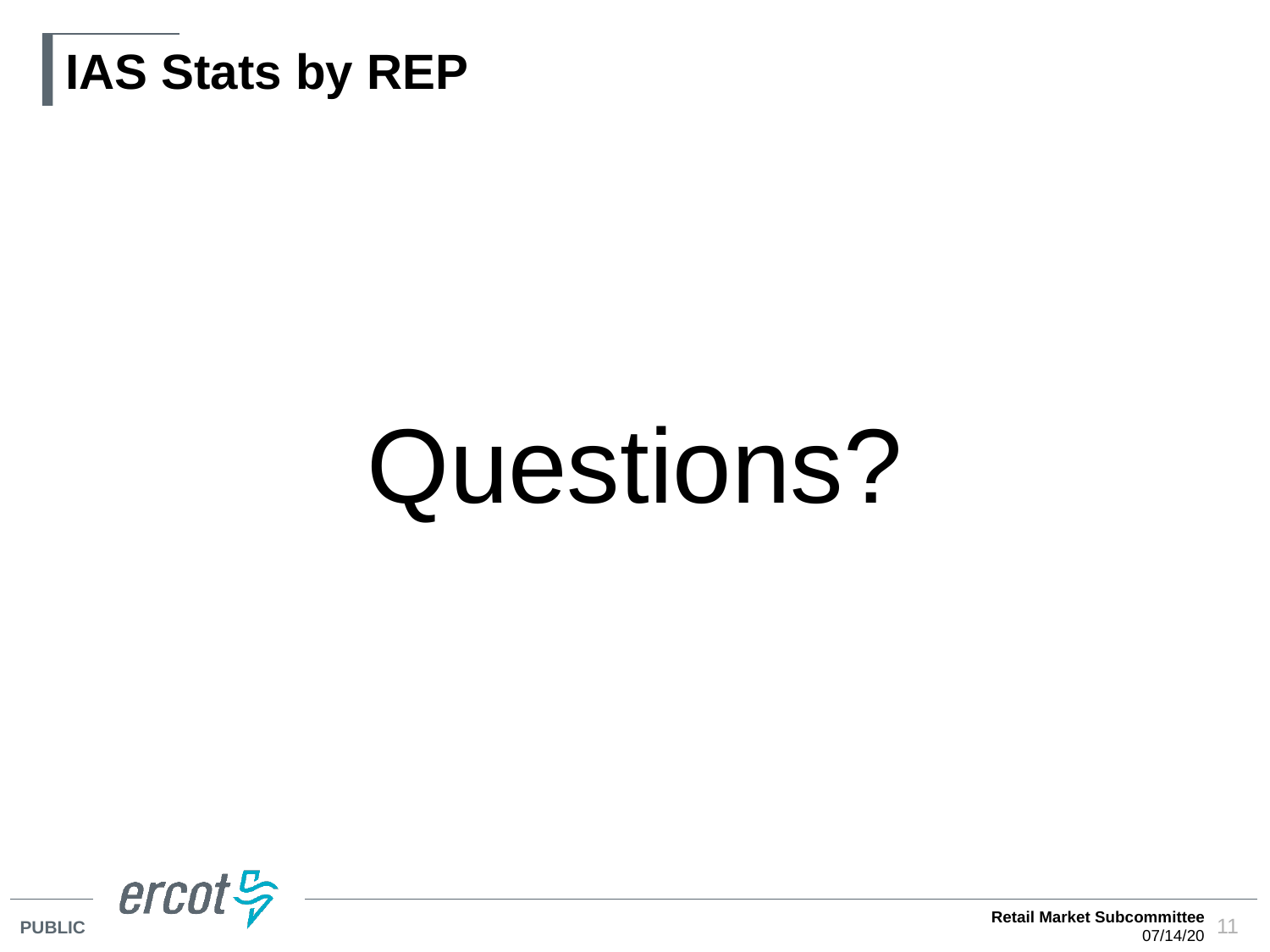

# IAS Stats by REP

Questions?

Retail Market Subcommittee
07/14/20
11